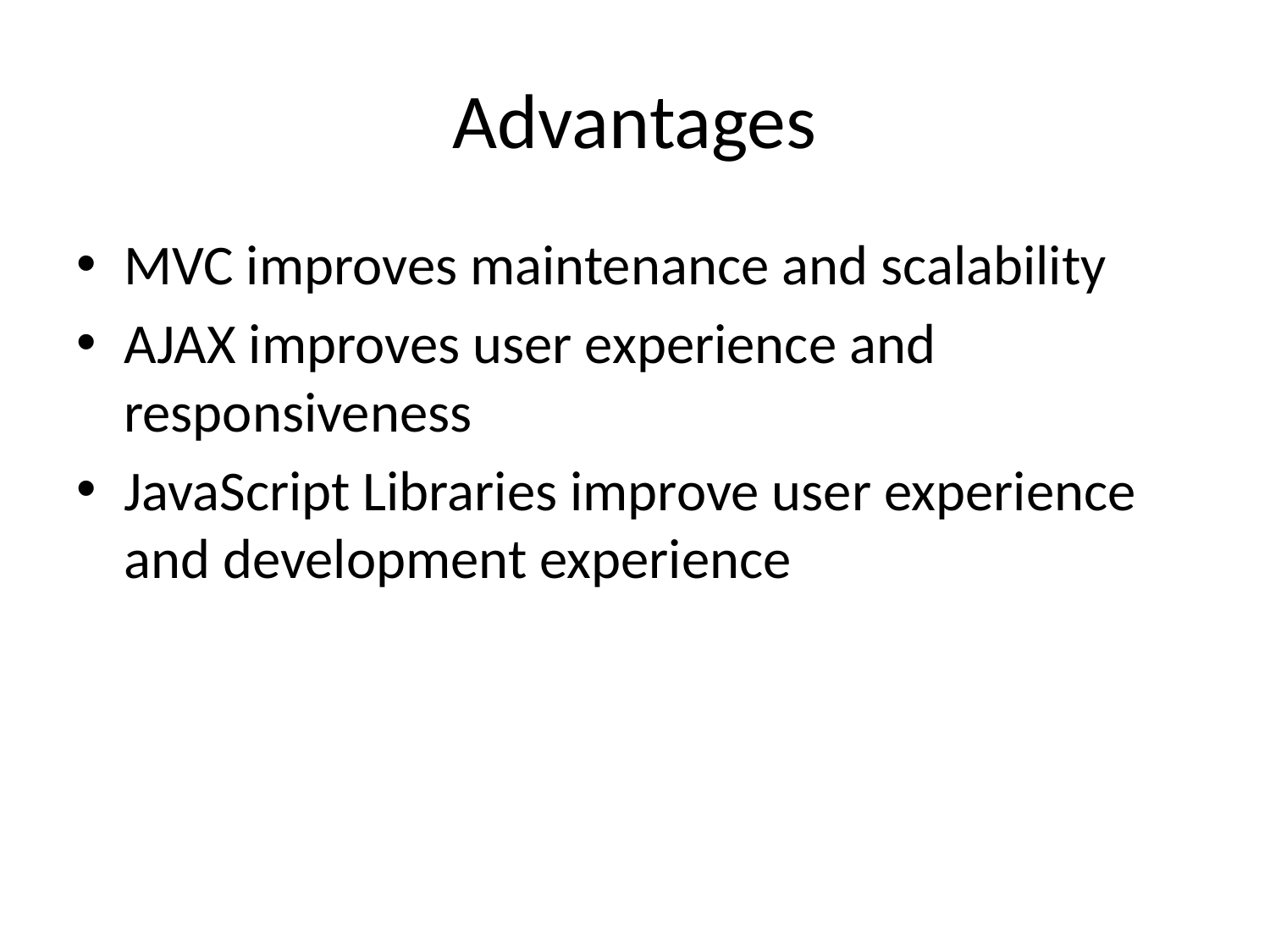

# Advantages
MVC improves maintenance and scalability
AJAX improves user experience and responsiveness
JavaScript Libraries improve user experience and development experience